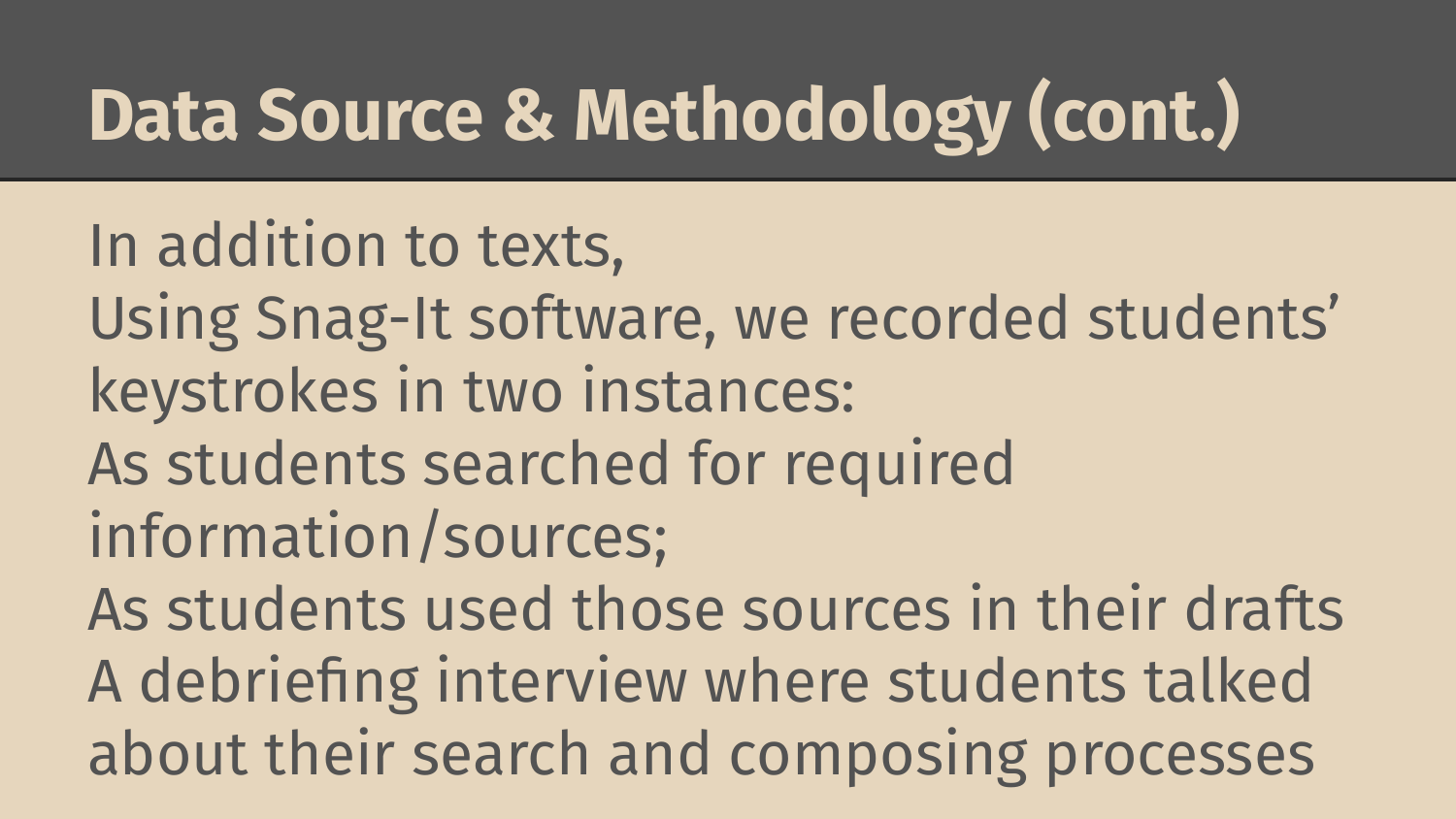

# Data Source & Methodology (cont.)
In addition to texts,
Using Snag-It software, we recorded students’ keystrokes in two instances:
As students searched for required information/sources;
As students used those sources in their drafts
A debriefing interview where students talked about their search and composing processes